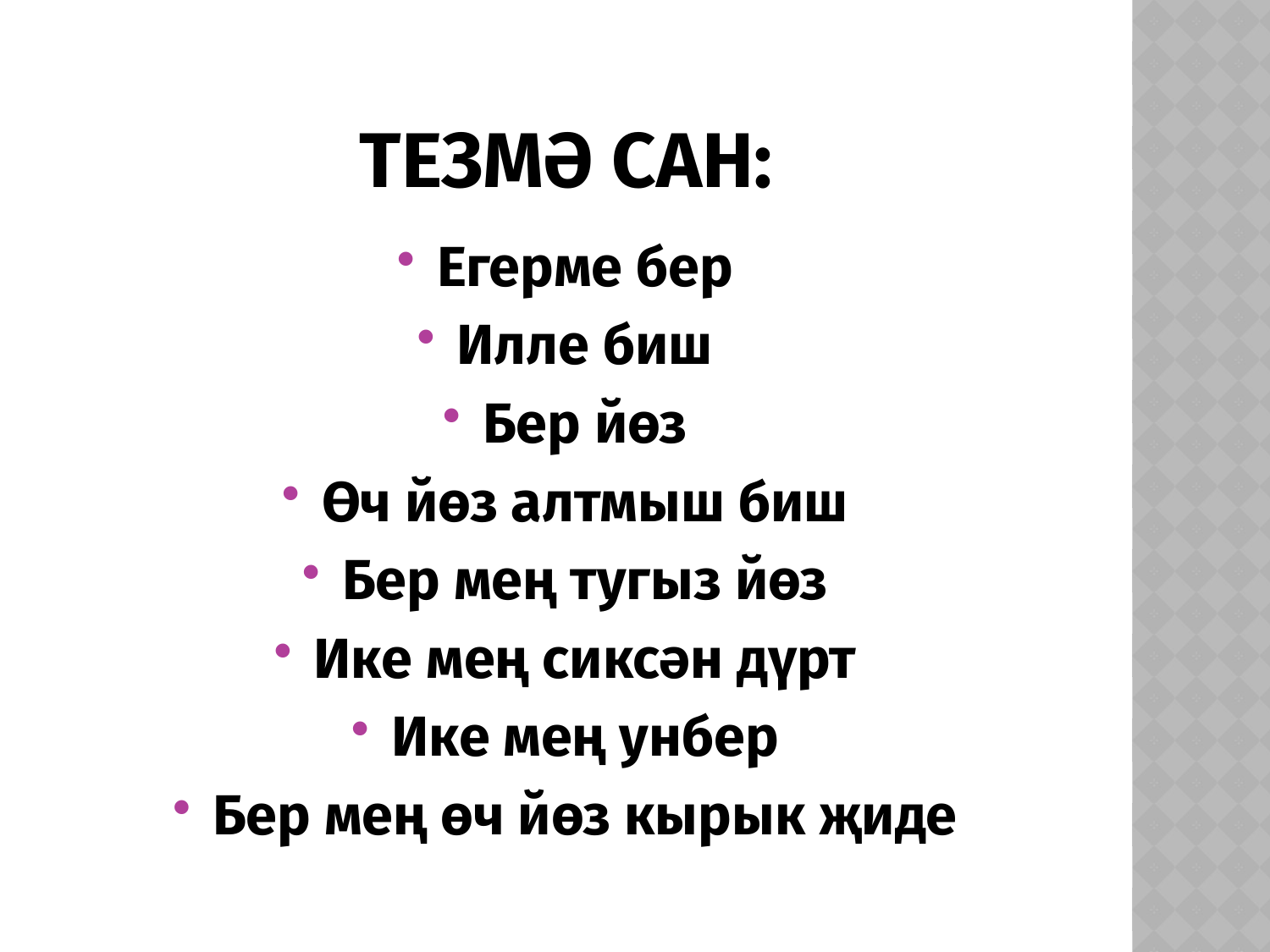

# Тезмә сан:
Егерме бер
Илле биш
Бер йөз
Өч йөз алтмыш биш
Бер мең тугыз йөз
Ике мең сиксән дүрт
Ике мең унбер
Бер мең өч йөз кырык җиде